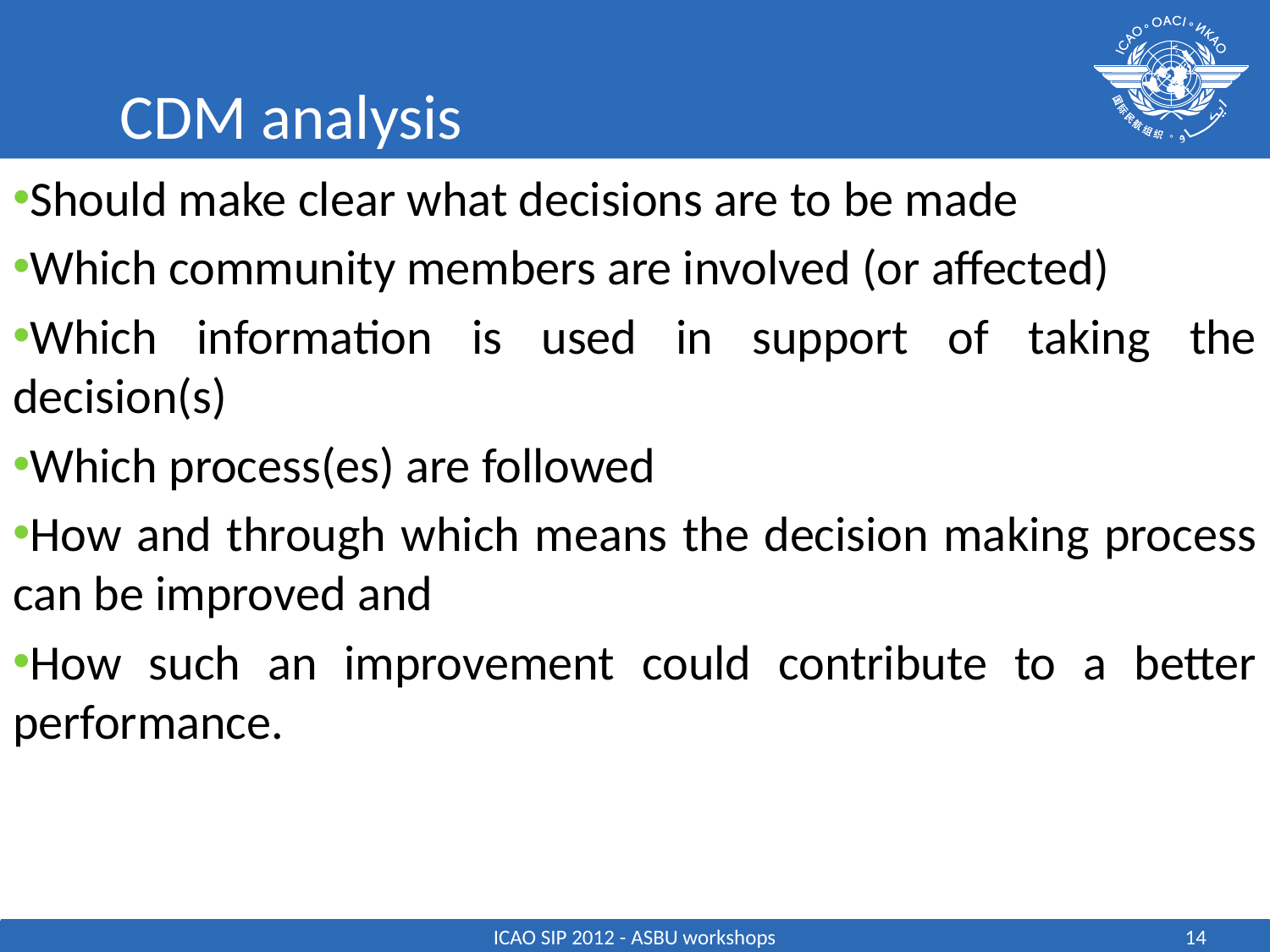

# CDM analysis
Should make clear what decisions are to be made
Which community members are involved (or affected)
Which information is used in support of taking the decision(s)
Which process(es) are followed
How and through which means the decision making process can be improved and
How such an improvement could contribute to a better performance.
ICAO SIP 2012 - ASBU workshops
14